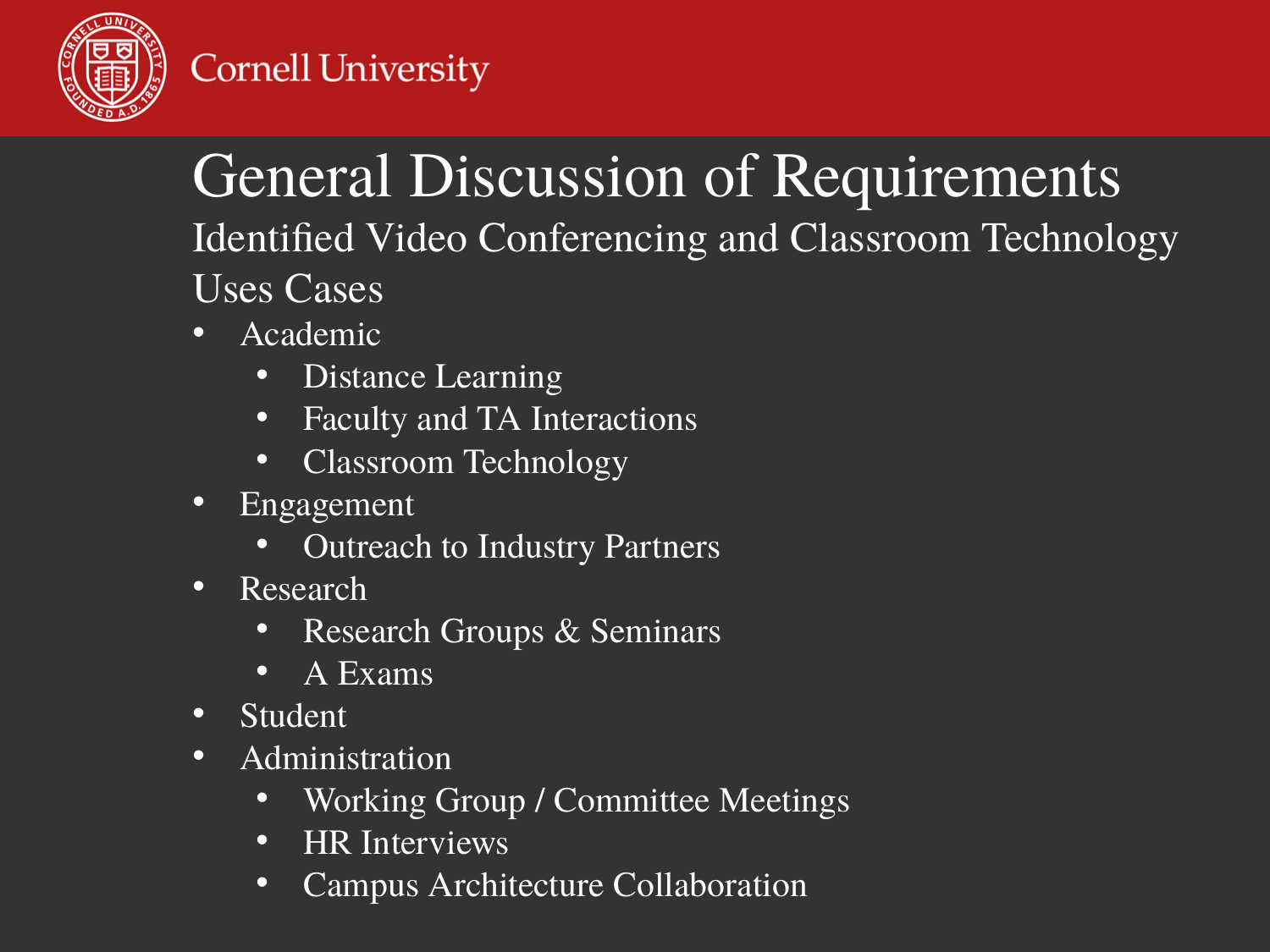

General Discussion of Requirements
Identified Video Conferencing and Classroom Technology Uses Cases
Academic
Distance Learning
Faculty and TA Interactions
Classroom Technology
Engagement
Outreach to Industry Partners
Research
Research Groups & Seminars
A Exams
Student
Administration
Working Group / Committee Meetings
HR Interviews
Campus Architecture Collaboration